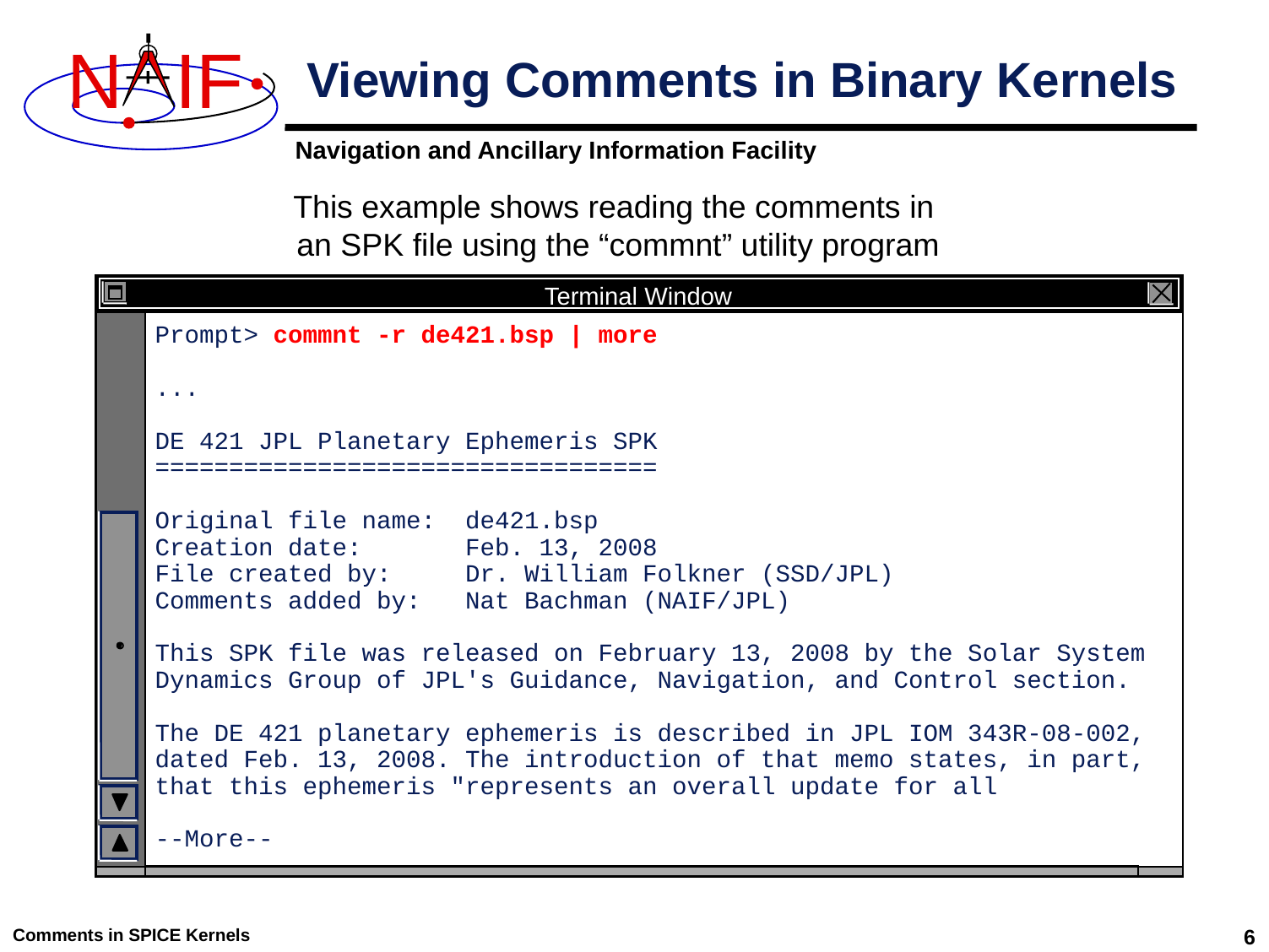

# Viewing Comments in Binary Kernels
This example shows reading the comments in
an SPK file using the “commnt” utility program

Terminal Window

Prompt> commnt -r de421.bsp | more

...

DE 421 JPL Planetary Ephemeris SPK
==================================

Original file name:  de421.bsp
Creation date:       Feb. 13, 2008
File created by:     Dr. William Folkner (SSD/JPL)
Comments added by:   Nat Bachman (NAIF/JPL)

This SPK file was released on February 13, 2008 by the Solar System
Dynamics Group of JPL's Guidance, Navigation, and Control section.

The DE 421 planetary ephemeris is described in JPL IOM 343R-08-002,
dated Feb. 13, 2008. The introduction of that memo states, in part,
that this ephemeris "represents an overall update for all

--More--
Comments in SPICE Kernels
6